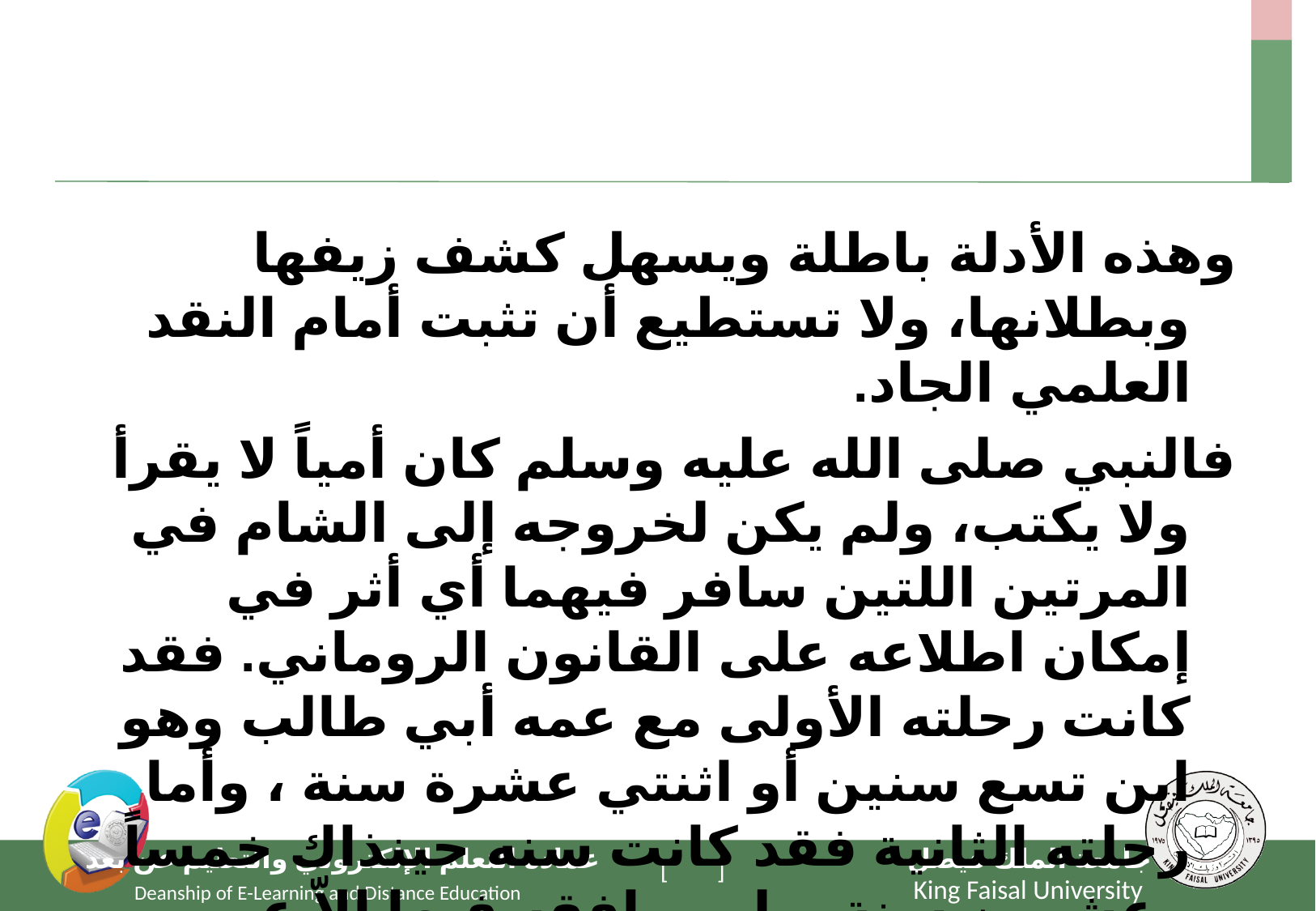

#
وهذه الأدلة باطلة ويسهل كشف زيفها وبطلانها، ولا تستطيع أن تثبت أمام النقد العلمي الجاد.
فالنبي صلى الله عليه وسلم كان أمياً لا يقرأ ولا يكتب، ولم يكن لخروجه إلى الشام في المرتين اللتين سافر فيهما أي أثر في إمكان اطلاعه على القانون الروماني. فقد كانت رحلته الأولى مع عمه أبي طالب وهو ابن تسع سنين أو اثنتي عشرة سنة ، وأما رحلته الثانية فقد كانت سنه حينذاك خمساً وعشرين سنة، ولم يرافقه فيها إلاّ عرب خلّص، ولم يختلط بأحد من علماء القانون الروماني، فضلاً عن أنه لم يكن هناك أي سبب يدعو الحكام الرومان أو أحد علمائهم لتعليم محمد قواعد القانون الروماني.